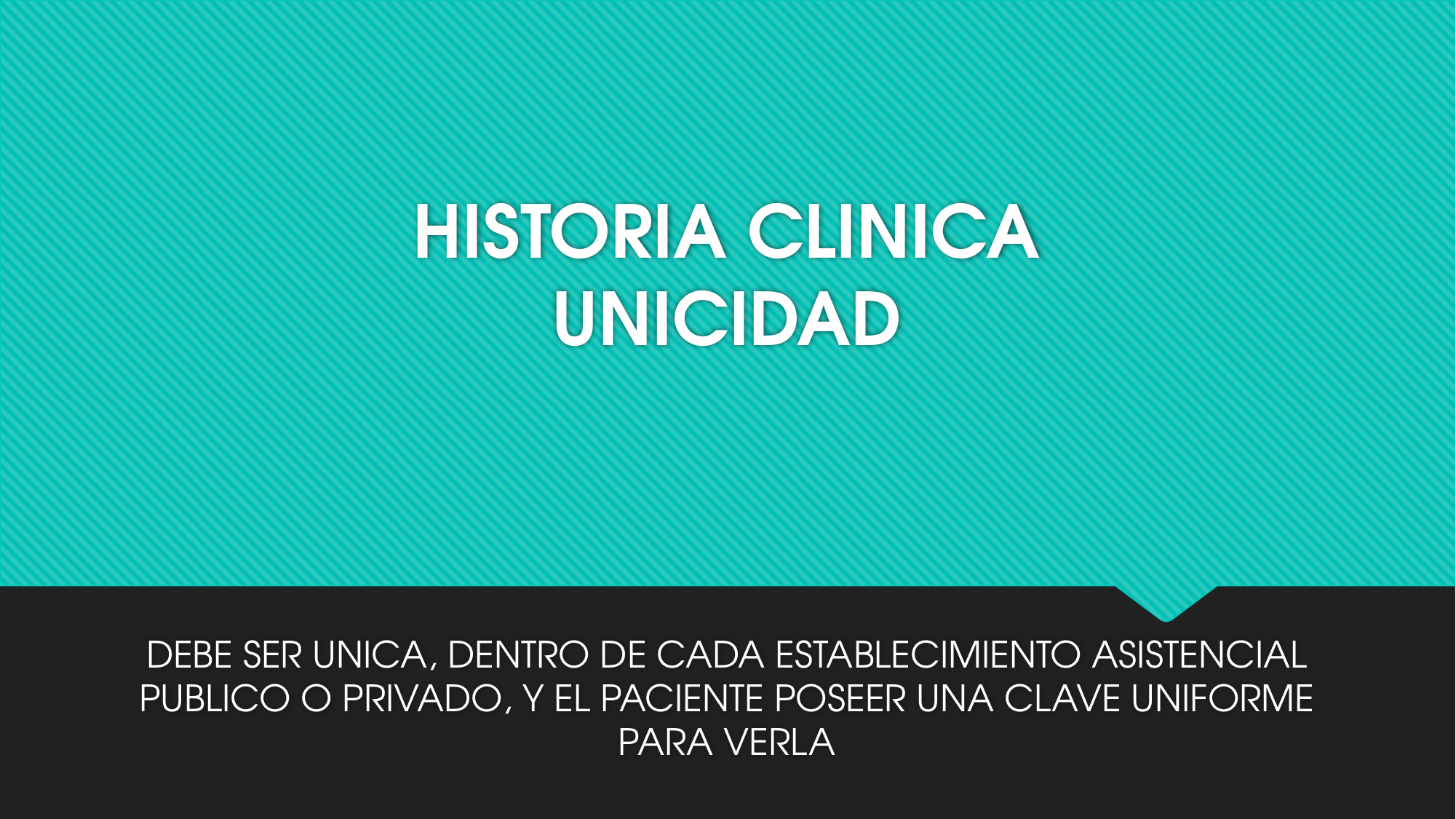

# HISTORIA CLINICA UNICIDAD
DEBE SER UNICA, DENTRO DE CADA ESTABLECIMIENTO ASISTENCIAL PUBLICO O PRIVADO, Y EL PACIENTE POSEER UNA CLAVE UNIFORME PARA VERLA